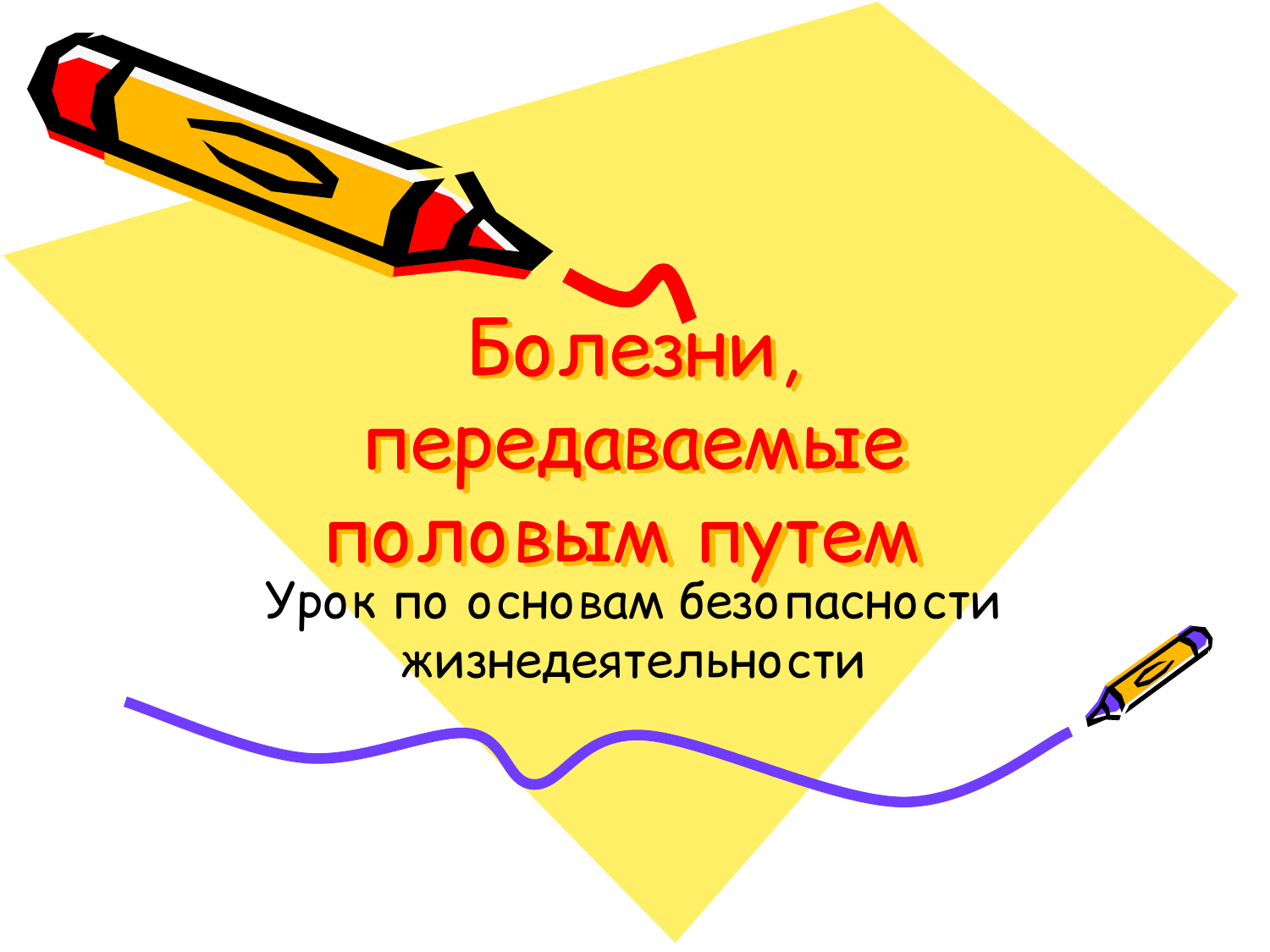

# Болезни, передаваемые половым путем
Урок по основам безопасности жизнедеятельности